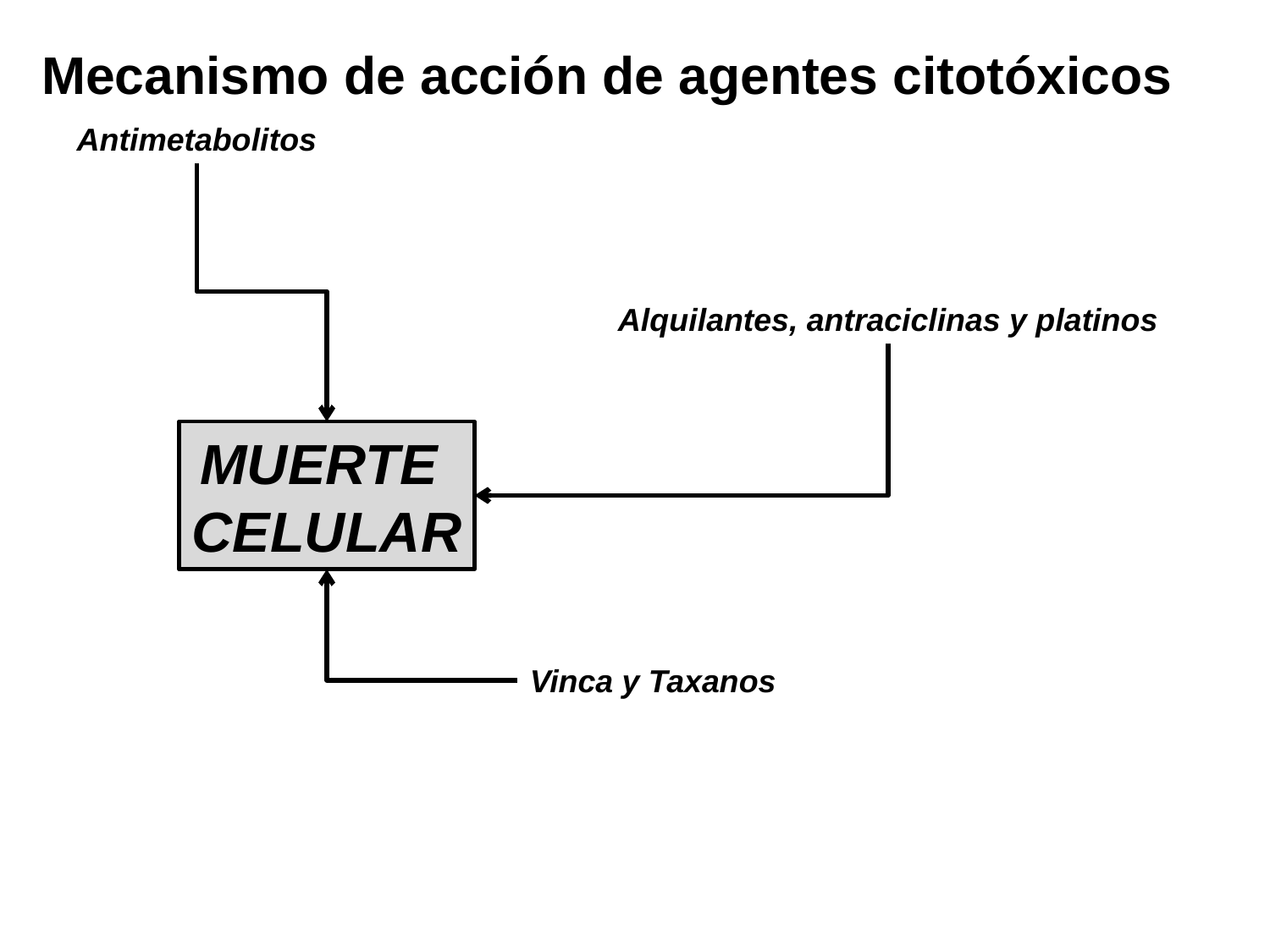

# Mecanismo de acción de agentes citotóxicos
Antimetabolitos
Alquilantes, antraciclinas y platinos
MUERTE
CELULAR
Vinca y Taxanos